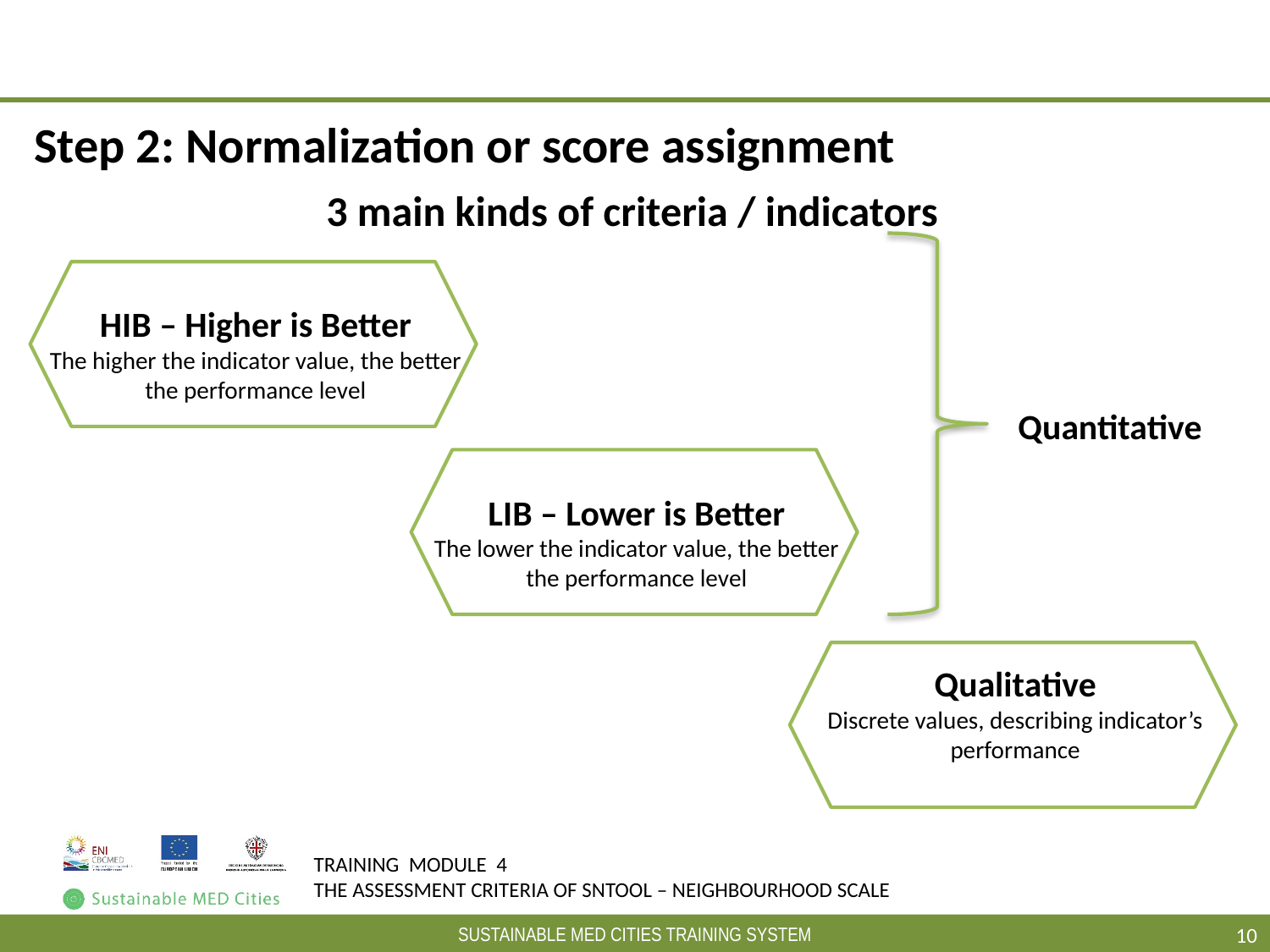

#
Step 2: Normalization or score assignment
3 main kinds of criteria / indicators

HIB – Higher is Better
The higher the indicator value, the better the performance level
Quantitative

LIB – Lower is Better
The lower the indicator value, the better the performance level

Qualitative
Discrete values, describing indicator’s performance
10